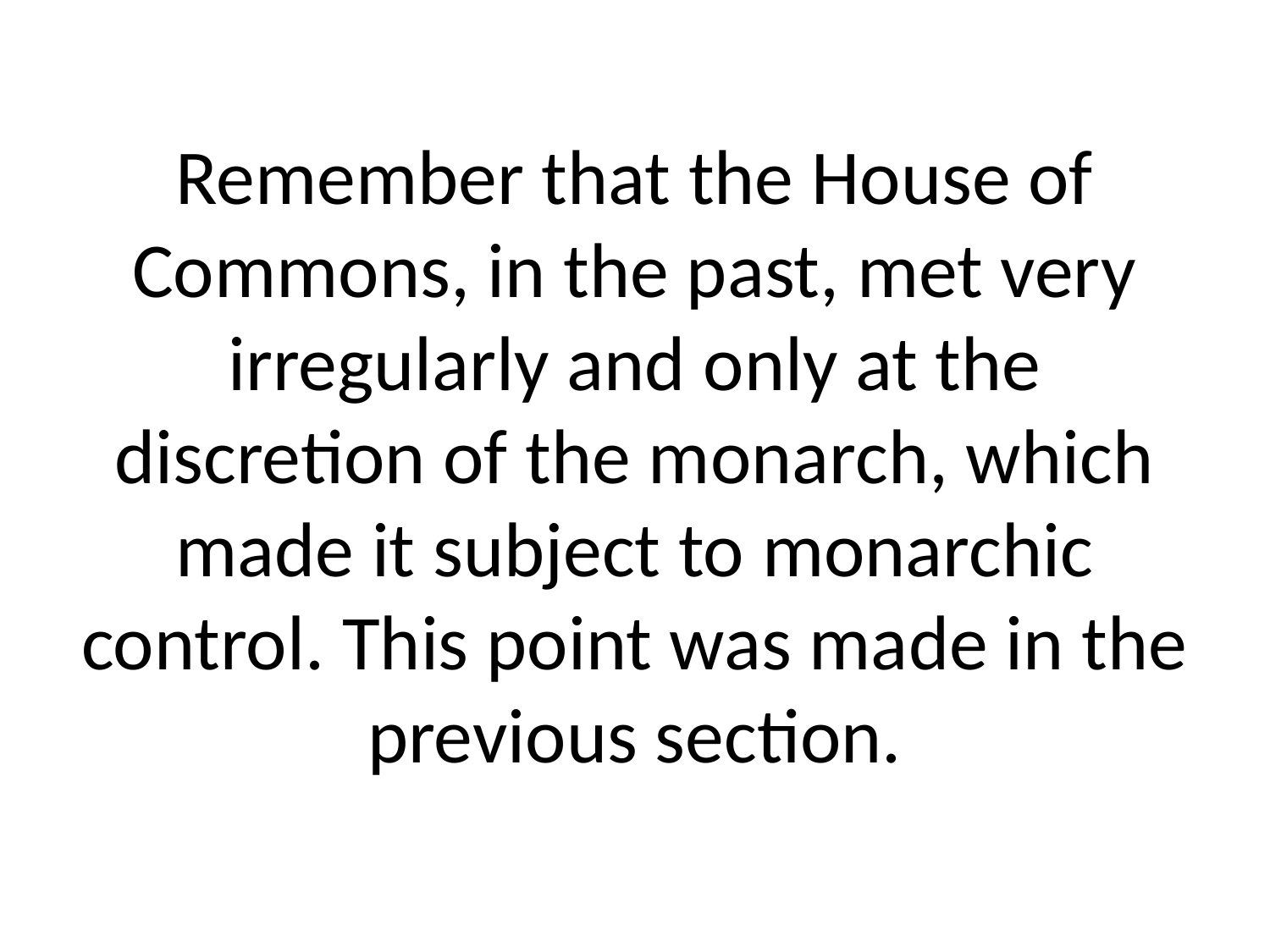

# Remember that the House of Commons, in the past, met very irregularly and only at the discretion of the monarch, which made it subject to monarchic control. This point was made in the previous section.